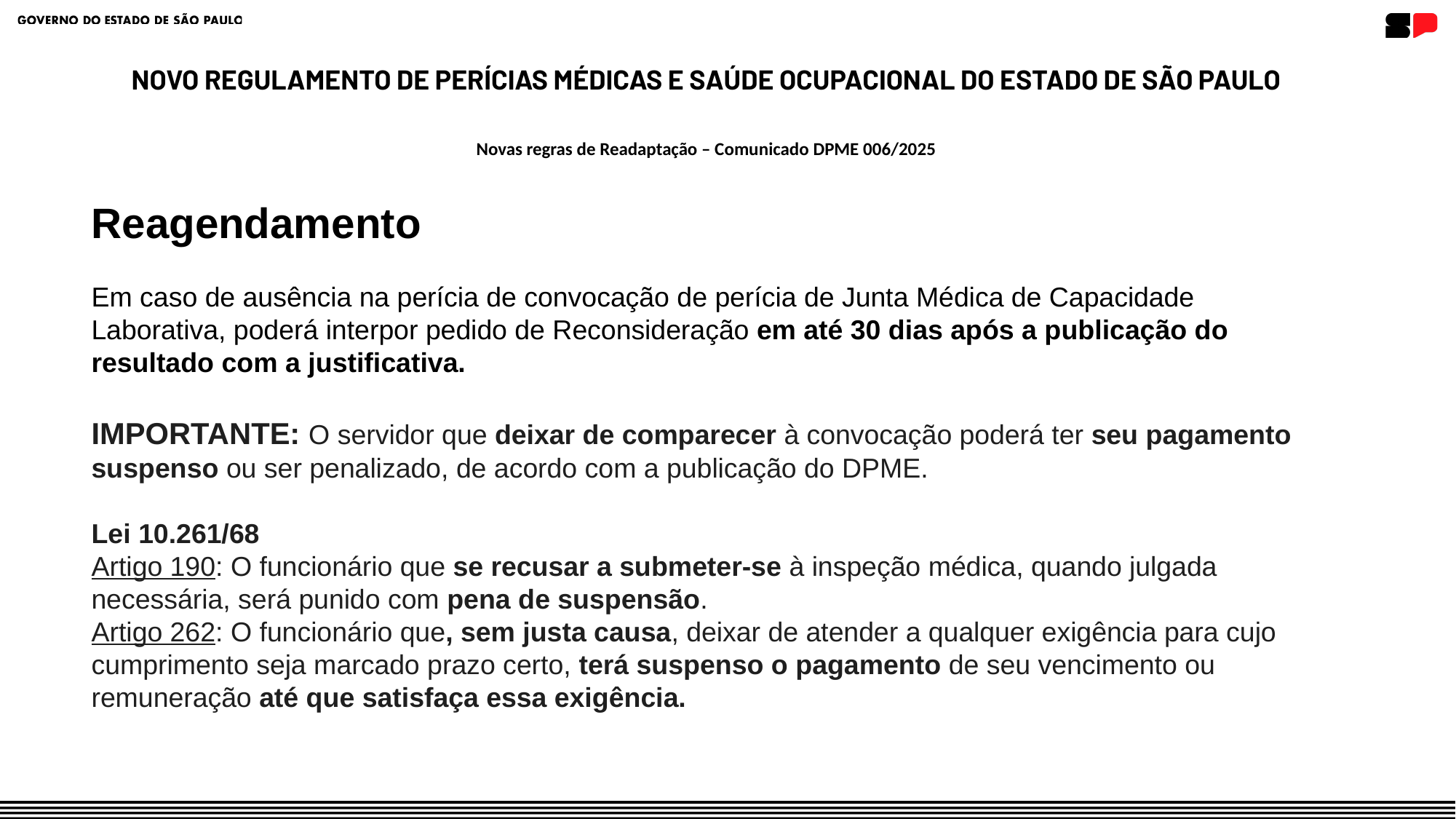

NOVO REGULAMENTO DE PERÍCIAS MÉDICAS E SAÚDE OCUPACIONAL DO ESTADO DE SÃO PAULO

Novas regras de Readaptação – Comunicado DPME 006/2025

Reagendamento

Em caso de ausência na perícia de convocação de perícia de Junta Médica de Capacidade Laborativa, poderá interpor pedido de Reconsideração em até 30 dias após a publicação do resultado com a justificativa.

IMPORTANTE: O servidor que deixar de comparecer à convocação poderá ter seu pagamento suspenso ou ser penalizado, de acordo com a publicação do DPME.

Lei 10.261/68
Artigo 190: O funcionário que se recusar a submeter-se à inspeção médica, quando julgada necessária, será punido com pena de suspensão.
Artigo 262: O funcionário que, sem justa causa, deixar de atender a qualquer exigência para cujo cumprimento seja marcado prazo certo, terá suspenso o pagamento de seu vencimento ou remuneração até que satisfaça essa exigência.